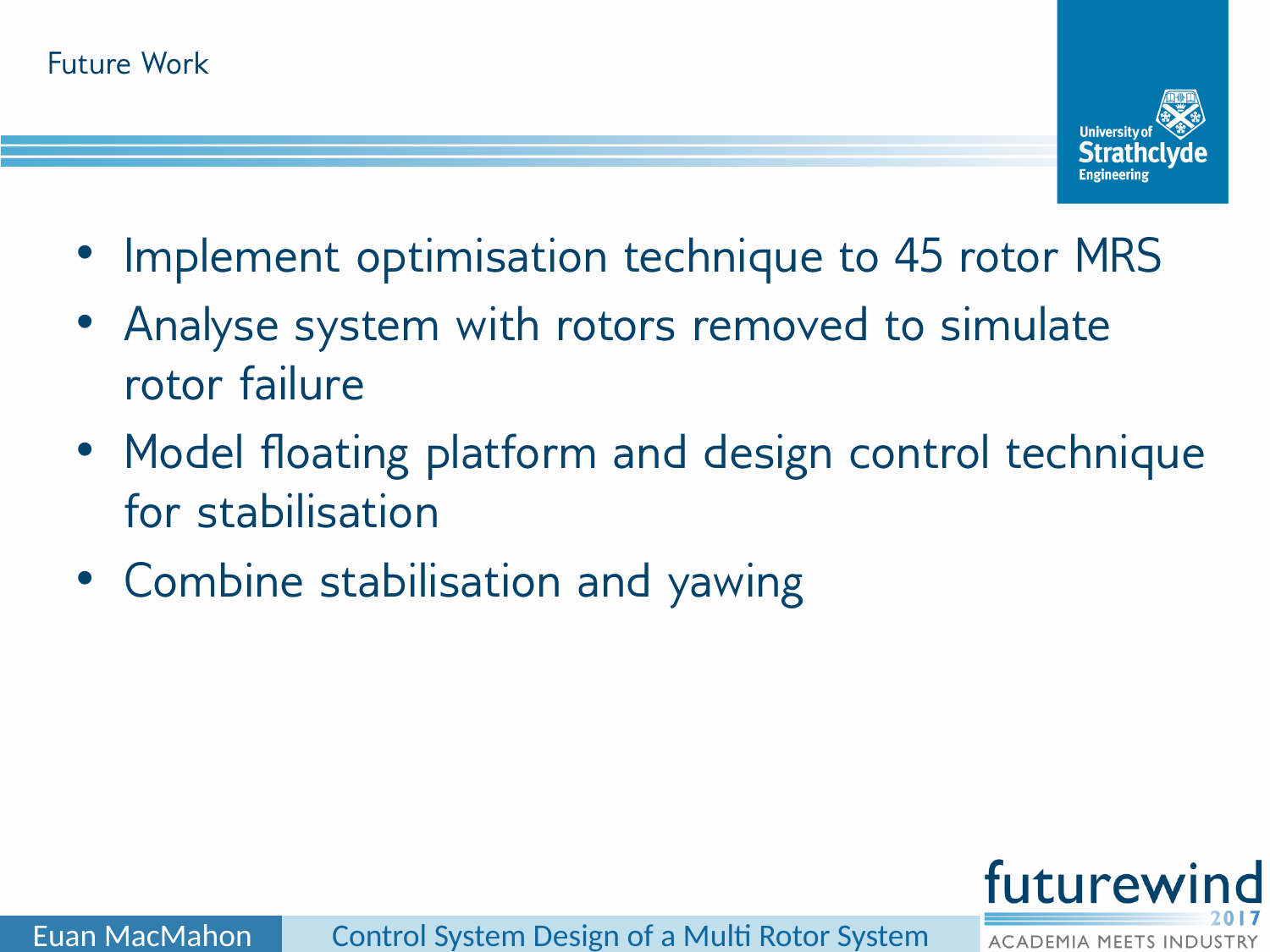

Future Work
Implement optimisation technique to 45 rotor MRS
Analyse system with rotors removed to simulate rotor failure
Model floating platform and design control technique for stabilisation
Combine stabilisation and yawing